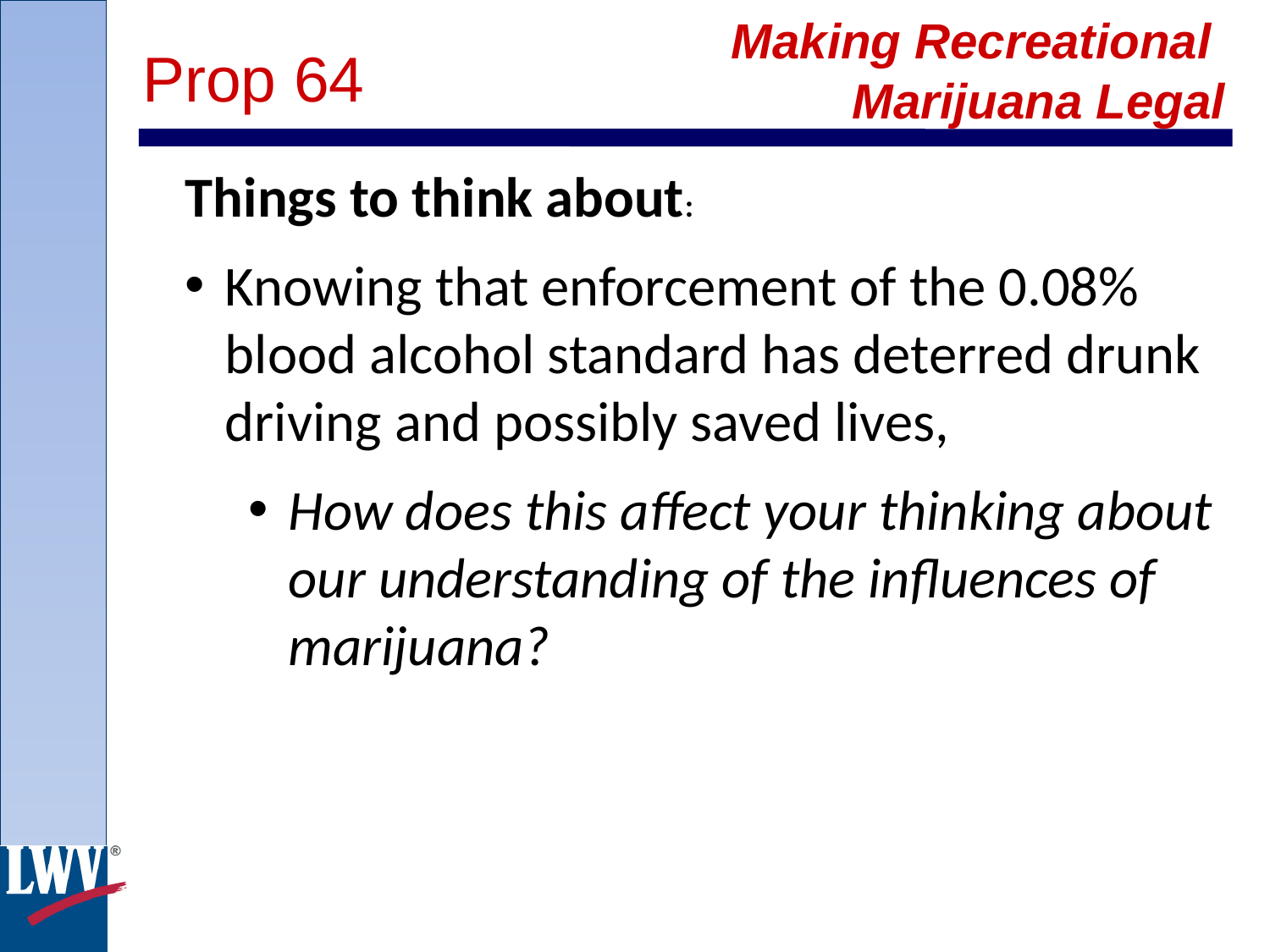

Making Recreational
Marijuana Legal
Prop 64
Things to think about:
Knowing that enforcement of the 0.08% blood alcohol standard has deterred drunk driving and possibly saved lives,
How does this affect your thinking about our understanding of the influences of marijuana?